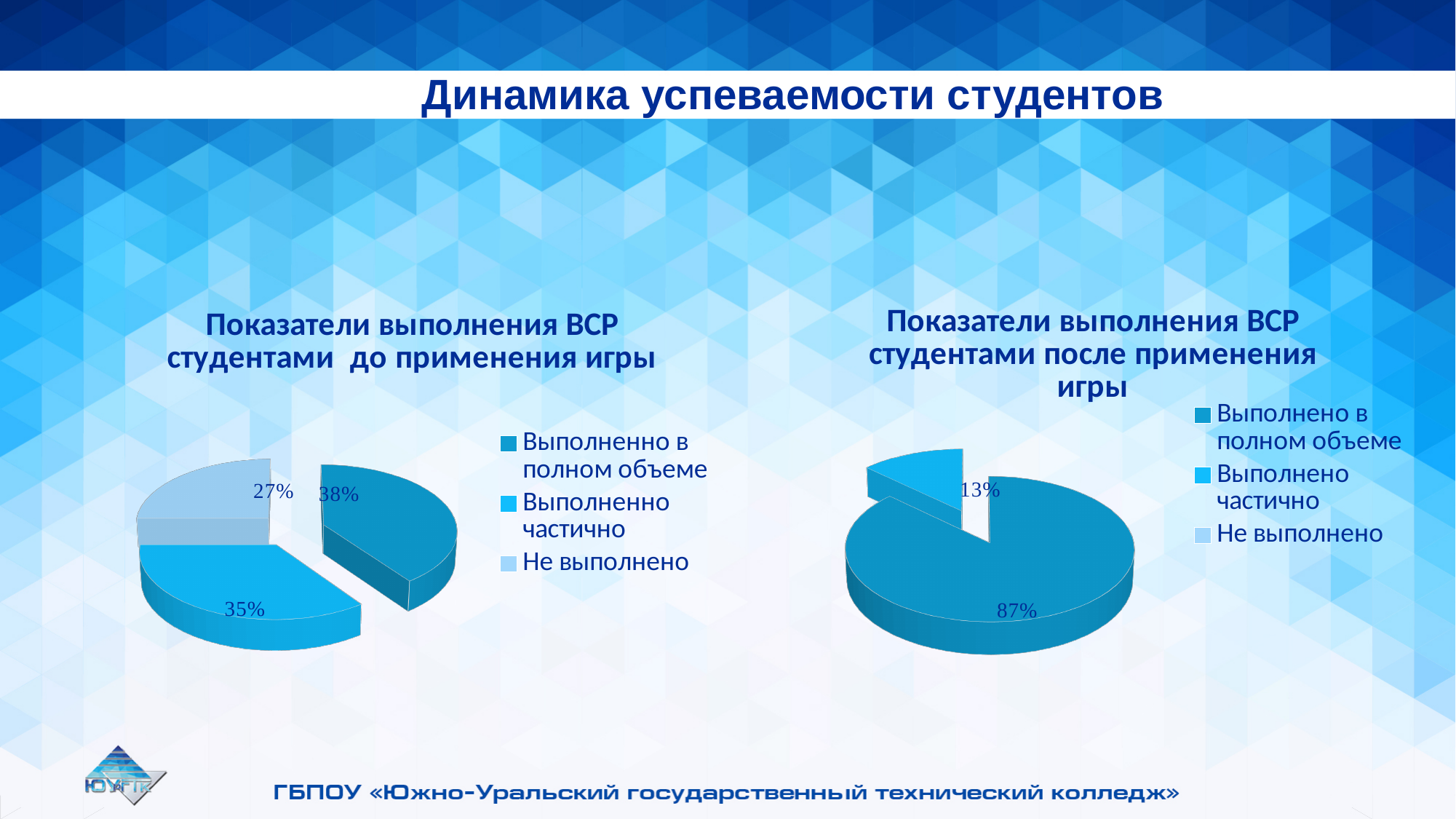

# Динамика успеваемости студентов

[unsupported chart]

[unsupported chart]